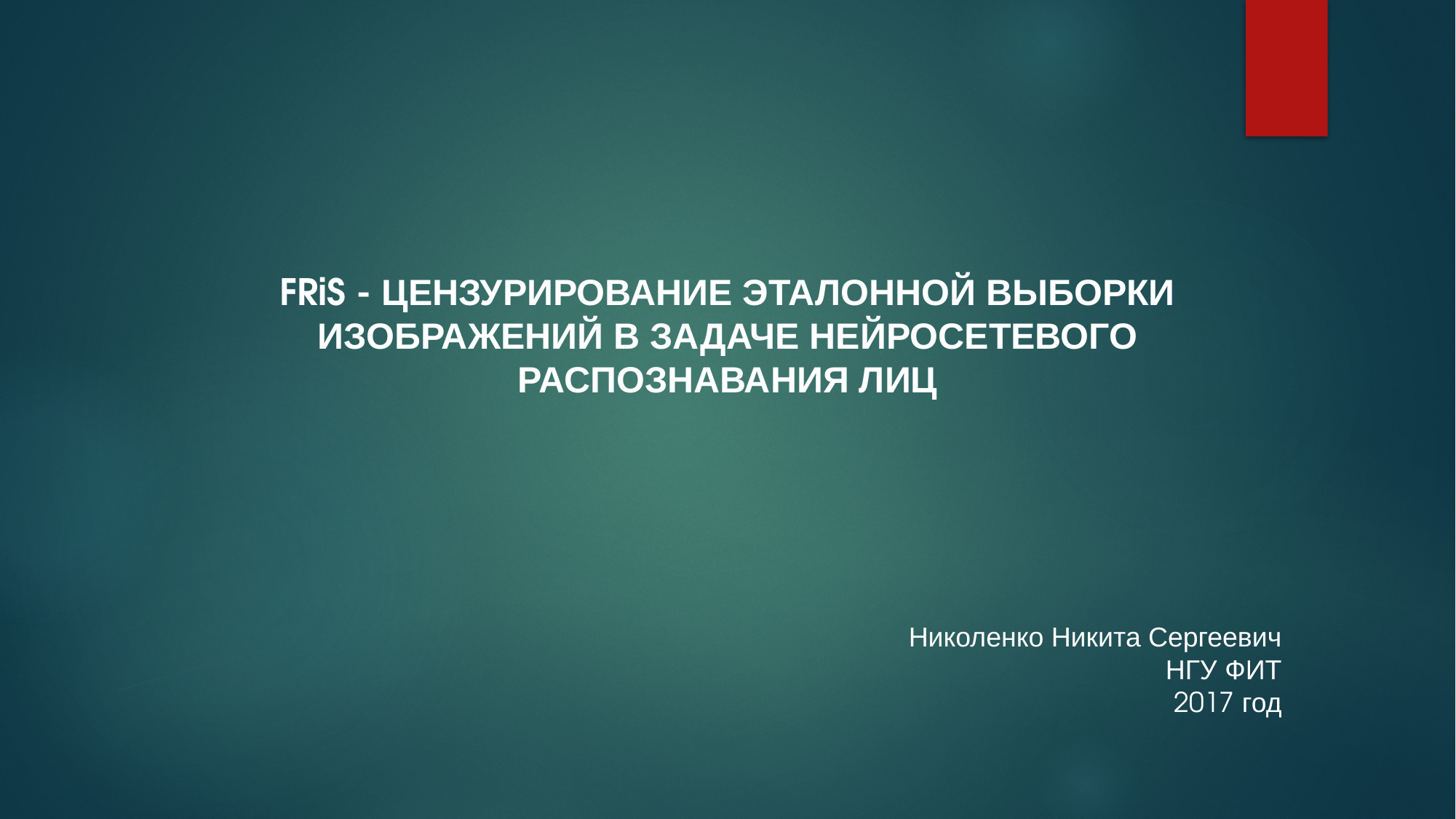

FRiS - ЦЕНЗУРИРОВАНИЕ ЭТАЛОННОЙ ВЫБОРКИ ИЗОБРАЖЕНИЙ В ЗАДАЧЕ НЕЙРОСЕТЕВОГО РАСПОЗНАВАНИЯ ЛИЦ
Николенко Никита Сергеевич
НГУ ФИТ
2017 год